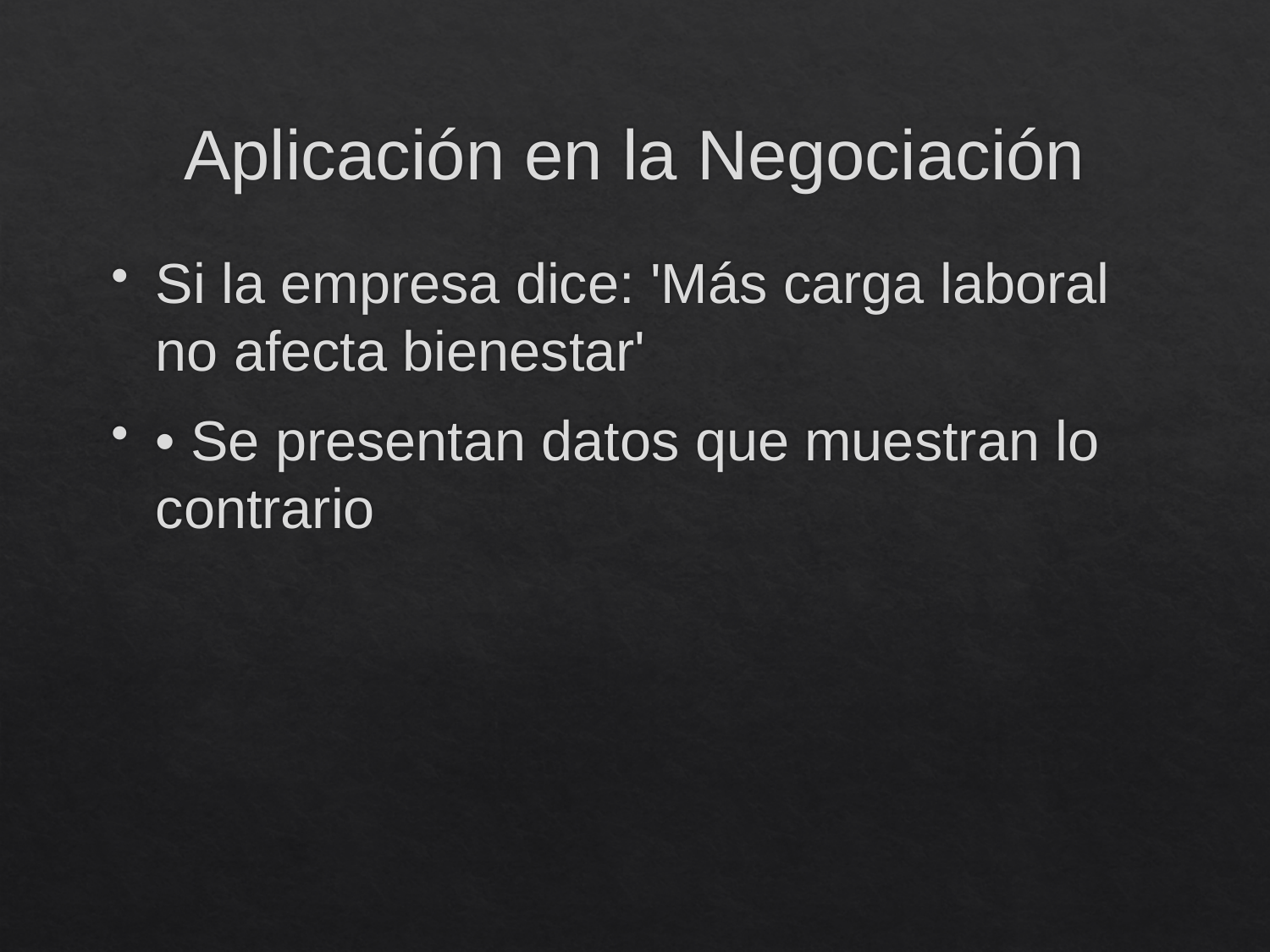

# Aplicación en la Negociación
Si la empresa dice: 'Más carga laboral no afecta bienestar'
• Se presentan datos que muestran lo contrario